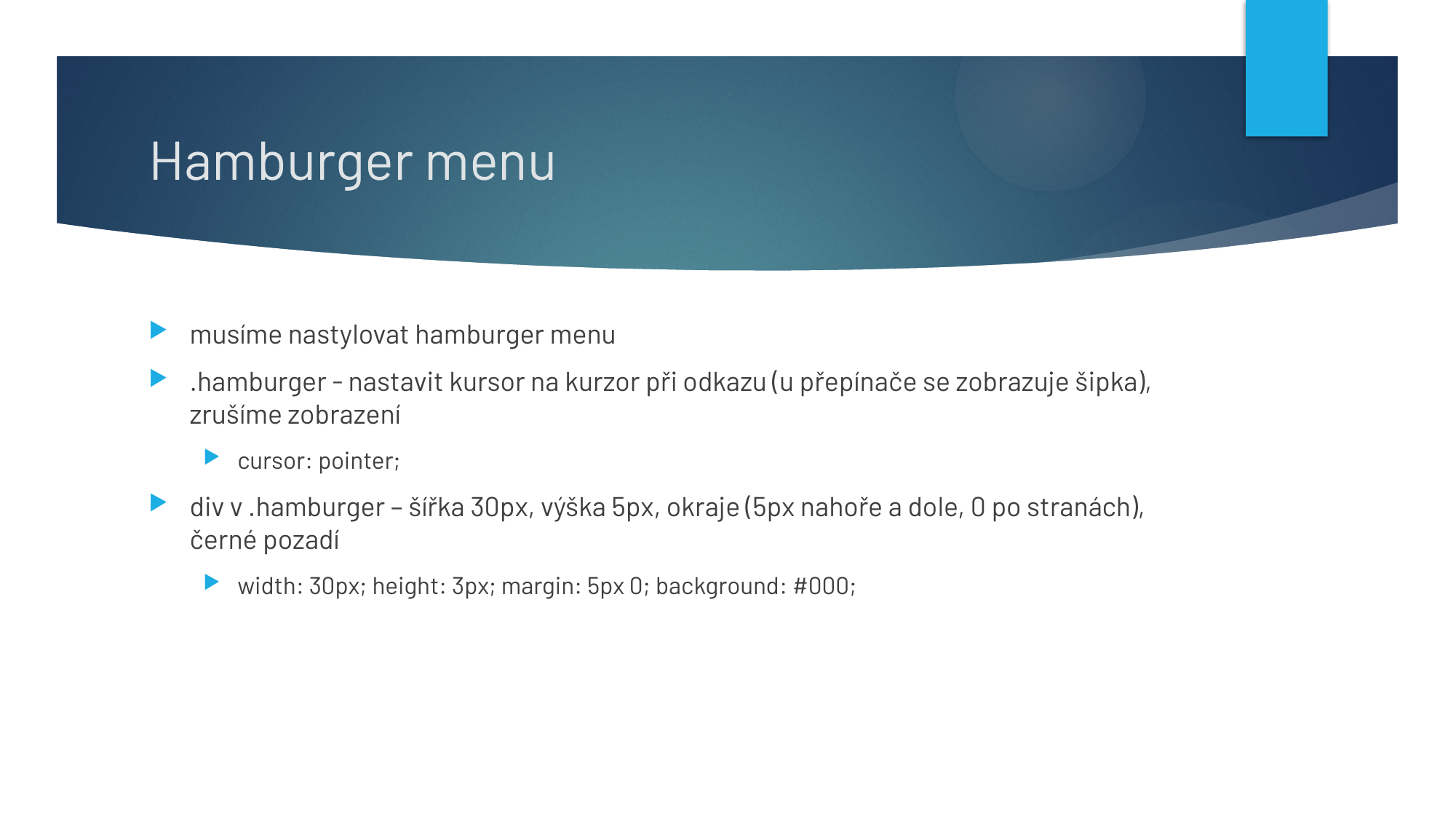

# Hamburger menu
musíme nastylovat hamburger menu
.hamburger - nastavit kursor na kurzor při odkazu (u přepínače se zobrazuje šipka), zrušíme zobrazení
cursor: pointer;
div v .hamburger – šířka 30px, výška 5px, okraje (5px nahoře a dole, 0 po stranách), černé pozadí
width: 30px; height: 3px; margin: 5px 0; background: #000;